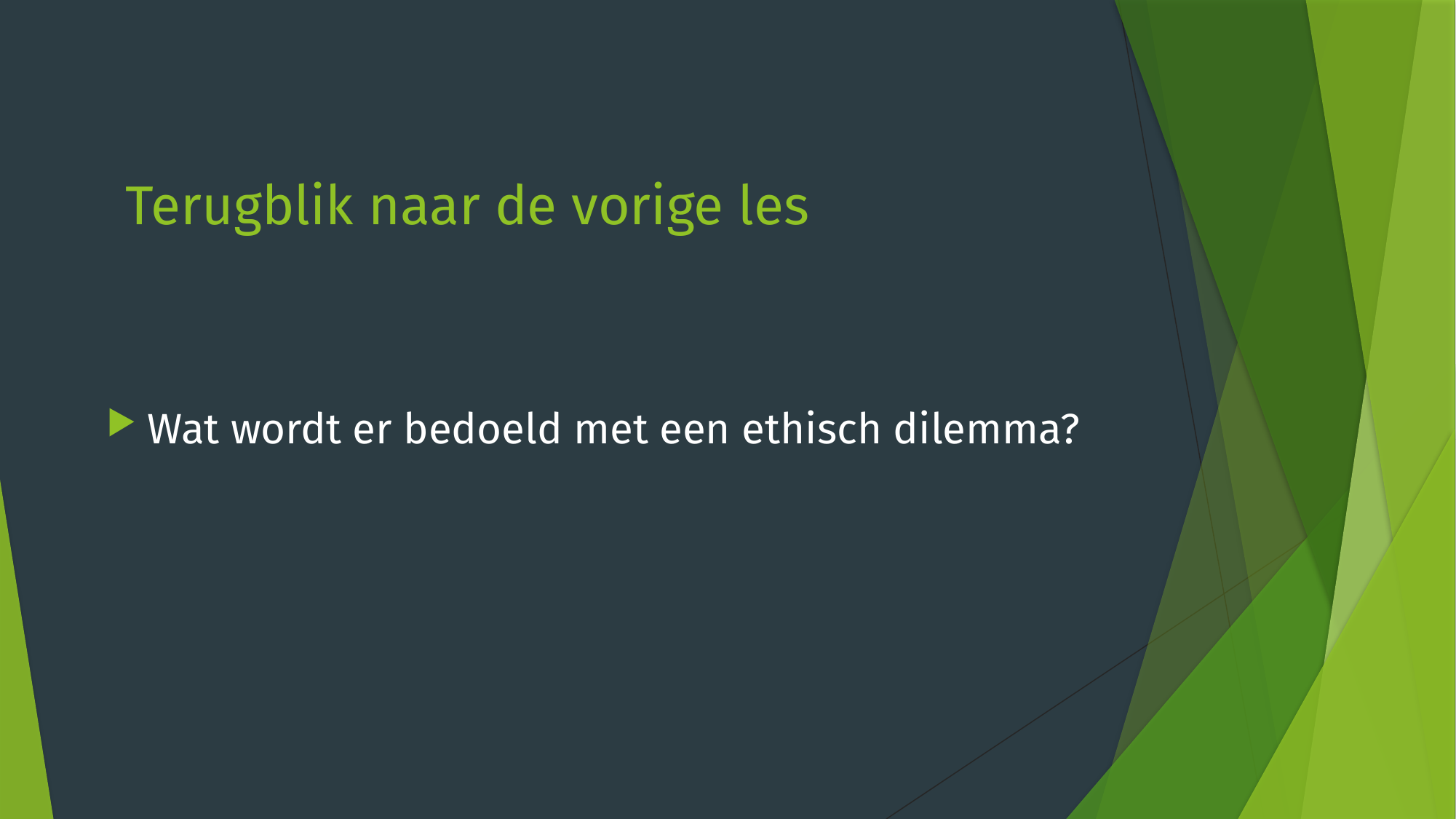

# Terugblik naar de vorige les
Wat wordt er bedoeld met een ethisch dilemma?